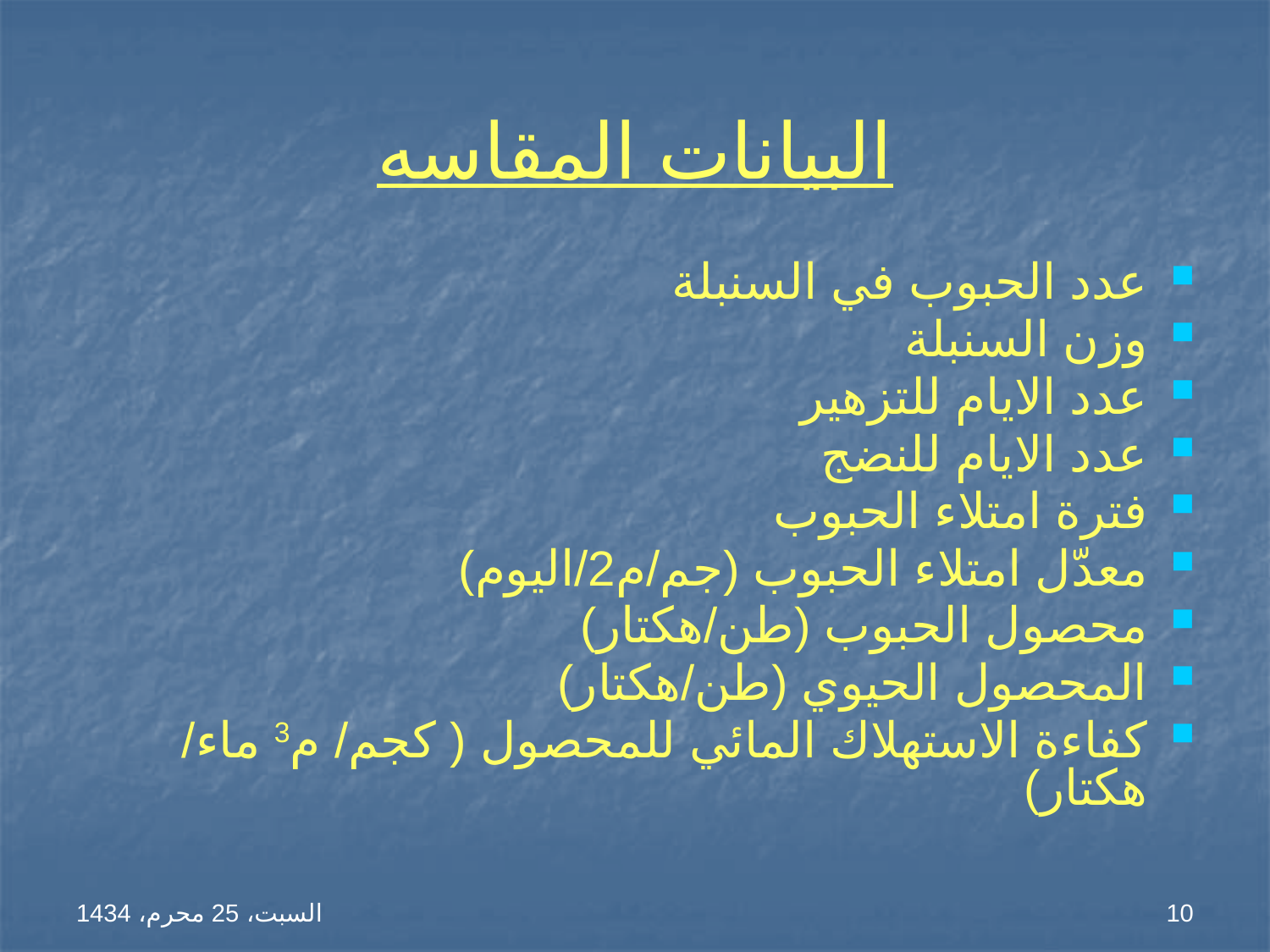

# البيانات المقاسه

عدد الحبوب في السنبلة
وزن السنبلة
عدد الايام للتزهير
عدد الايام للنضج
فترة امتلاء الحبوب
معدّل امتلاء الحبوب (جم/م2/اليوم)
محصول الحبوب (طن/هكتار)
المحصول الحيوي (طن/هكتار)
كفاءة الاستهلاك المائي للمحصول ( كجم/ م3 ماء/ هكتار)

السبت، 25 محرم، 1434
10